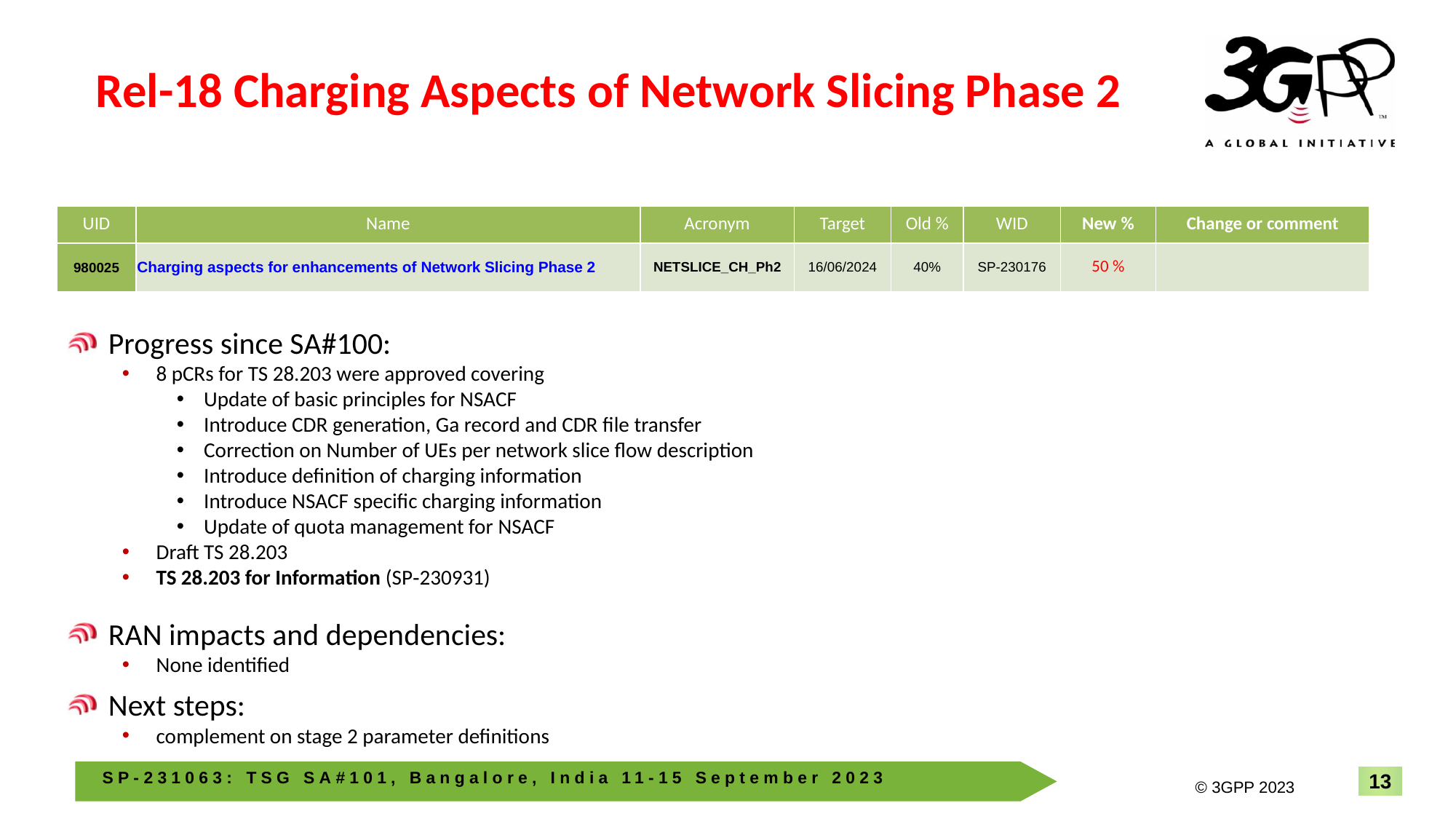

# Rel-18 Charging Aspects of Network Slicing Phase 2
| UID | Name | Acronym | Target | Old % | WID | New % | Change or comment |
| --- | --- | --- | --- | --- | --- | --- | --- |
| 980025 | Charging aspects for enhancements of Network Slicing Phase 2 | NETSLICE\_CH\_Ph2 | 16/06/2024 | 40% | SP-230176 | 50 % |  |
Progress since SA#100:
8 pCRs for TS 28.203 were approved covering
Update of basic principles for NSACF
Introduce CDR generation, Ga record and CDR file transfer
Correction on Number of UEs per network slice flow description
Introduce definition of charging information
Introduce NSACF specific charging information
Update of quota management for NSACF
Draft TS 28.203
TS 28.203 for Information (SP‑230931)

RAN impacts and dependencies:
None identified
Next steps:
complement on stage 2 parameter definitions